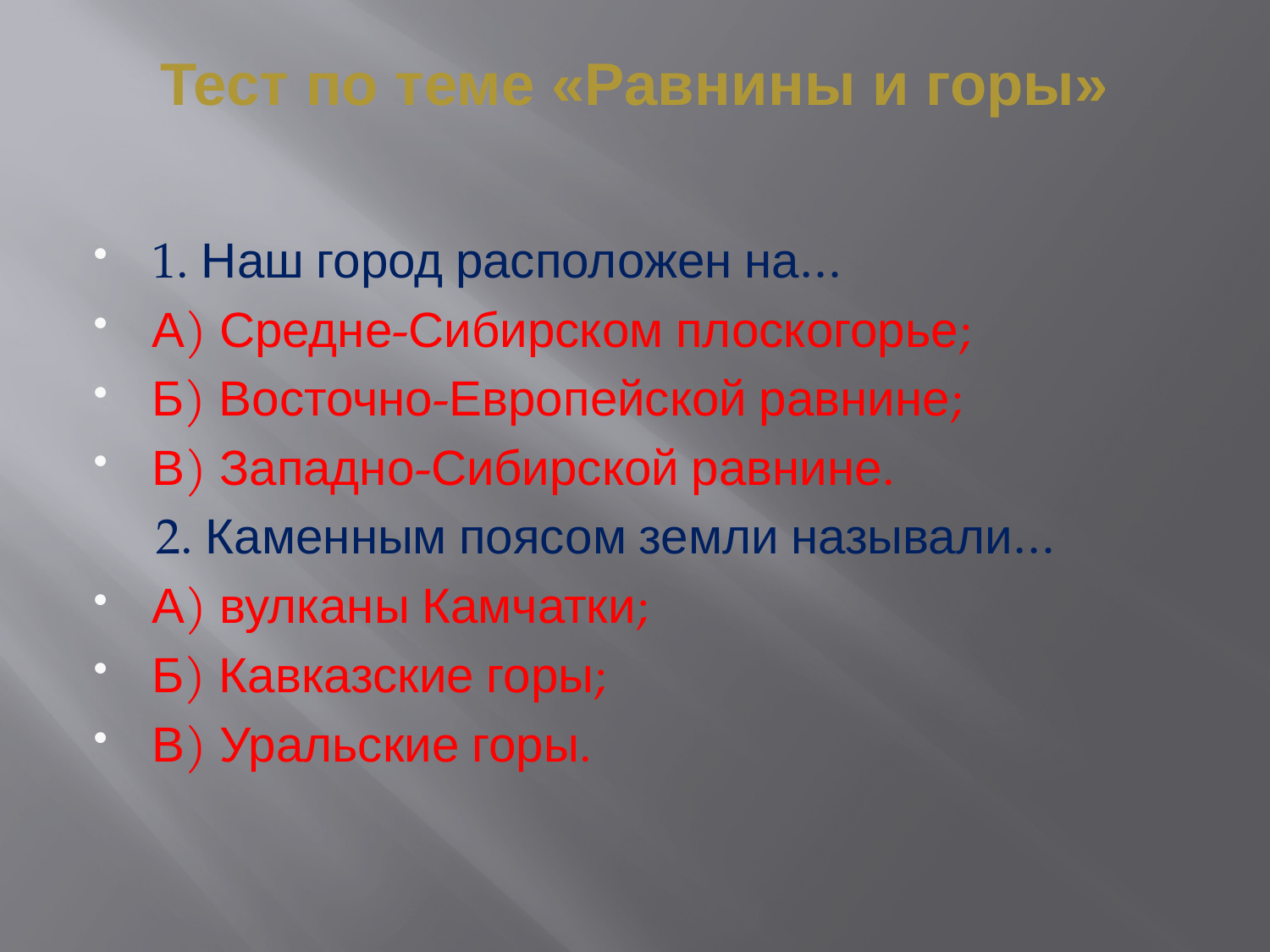

# Тест по теме «Равнины и горы»
1. Наш город расположен на…
А) Средне-Сибирском плоскогорье;
Б) Восточно-Европейской равнине;
В) Западно-Сибирской равнине.
     2. Каменным поясом земли называли…
А) вулканы Камчатки;
Б) Кавказские горы;
В) Уральские горы.